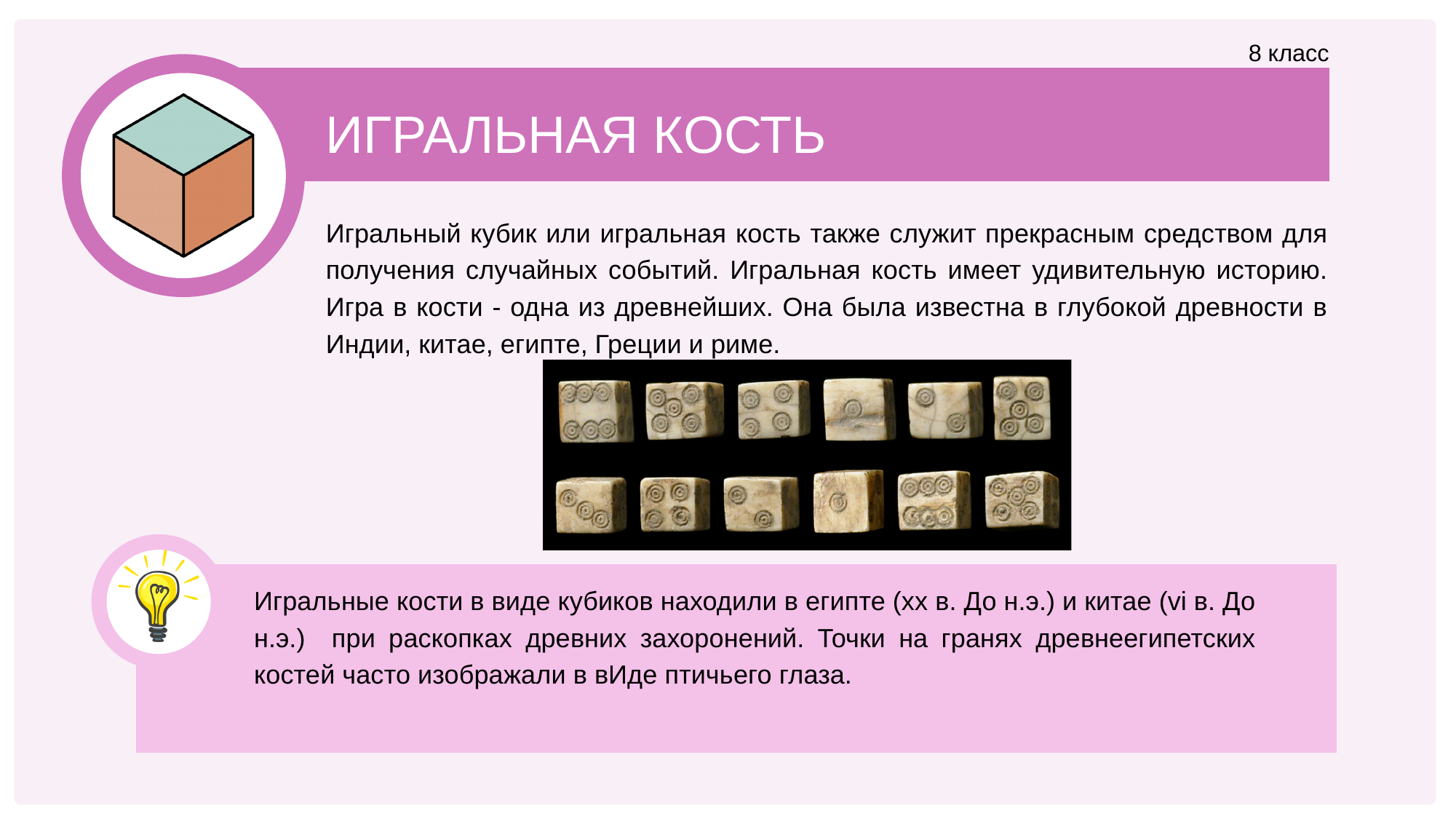

8 класс

ИГРАЛЬНАЯ КОСТЬ

Игральный кубик или игральная кость также служит прекрасным средством для получения случайных событий. Игральная кость имеет удивительную историю. Игра в кости - одна из древнейших. Она была известна в глубокой древности в Индии, китае, египте, Греции и риме.

Игральные кости в виде кубиков находили в египте (xx в. До н.э.) и китае (vi в. До н.э.)  при раскопках древних захоронений. Точки на гранях древнеегипетских костей часто изображали в вИде птичьего глаза.